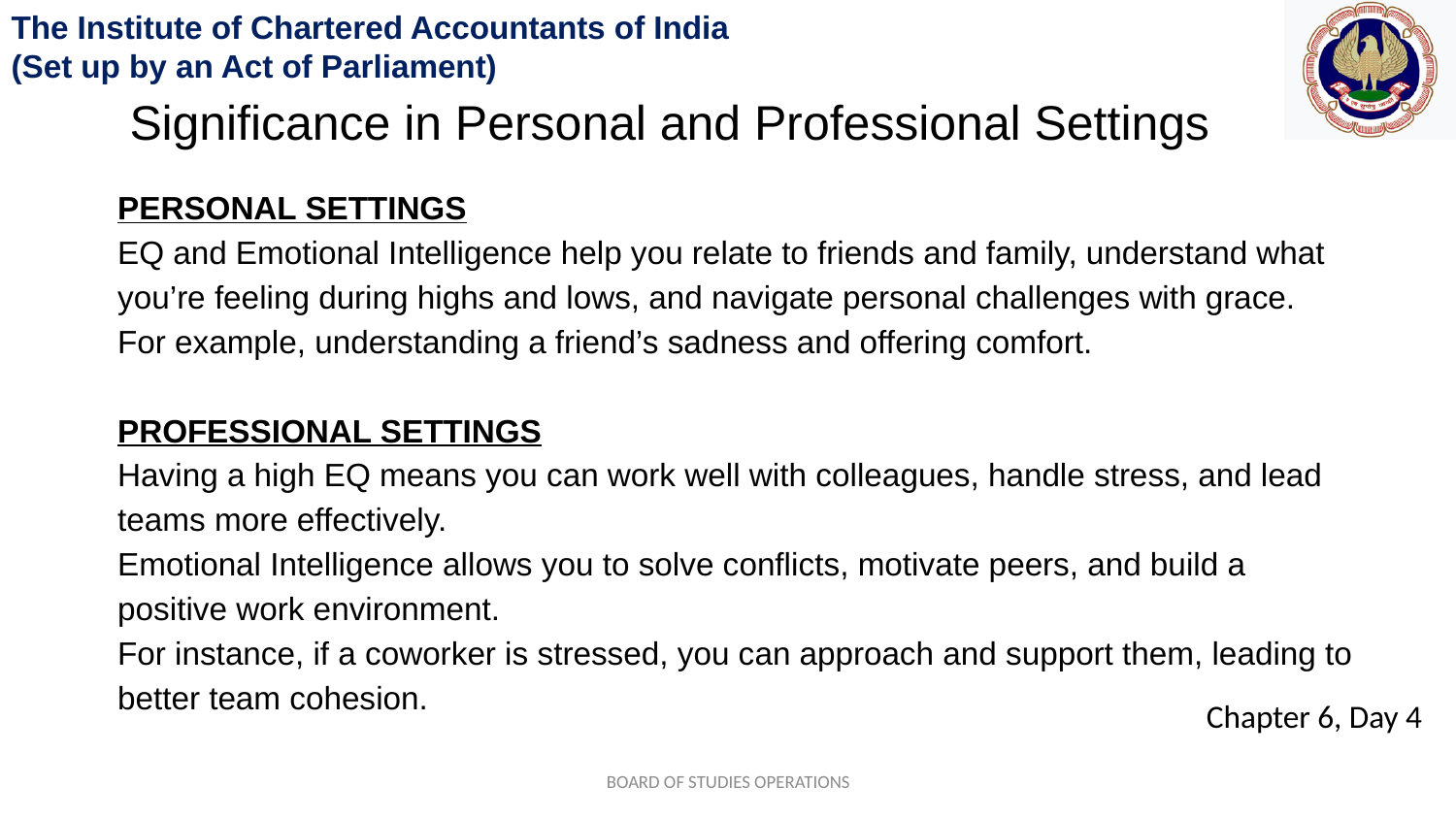

Significance in Personal and Professional Settings
PERSONAL SETTINGS
EQ and Emotional Intelligence help you relate to friends and family, understand what you’re feeling during highs and lows, and navigate personal challenges with grace.
For example, understanding a friend’s sadness and offering comfort.

PROFESSIONAL SETTINGS
Having a high EQ means you can work well with colleagues, handle stress, and lead teams more effectively.
Emotional Intelligence allows you to solve conflicts, motivate peers, and build a positive work environment.
For instance, if a coworker is stressed, you can approach and support them, leading to better team cohesion.
BOARD OF STUDIES OPERATIONS